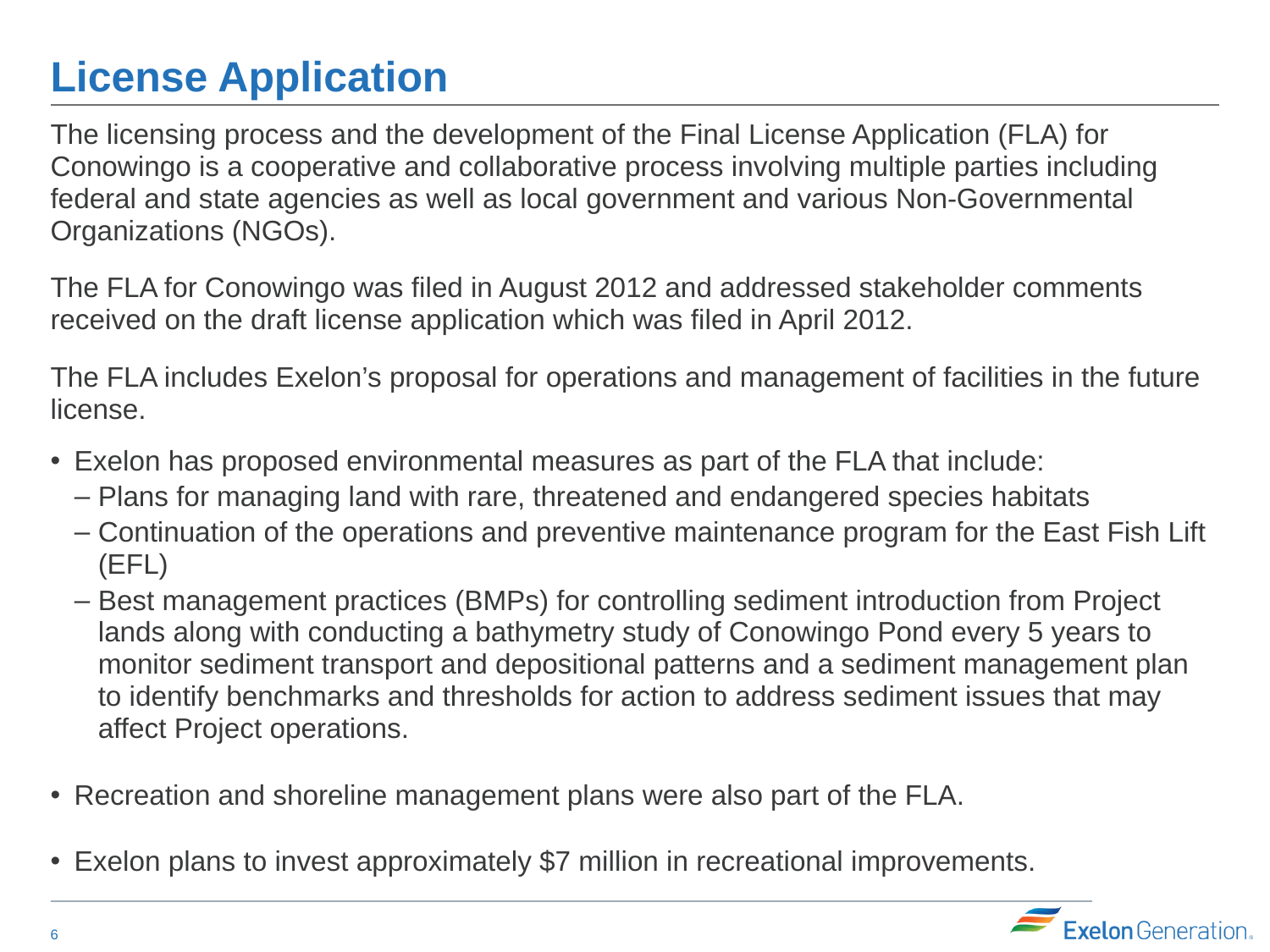

# License Application
The licensing process and the development of the Final License Application (FLA) for Conowingo is a cooperative and collaborative process involving multiple parties including federal and state agencies as well as local government and various Non-Governmental Organizations (NGOs).

The FLA for Conowingo was filed in August 2012 and addressed stakeholder comments received on the draft license application which was filed in April 2012.

The FLA includes Exelon’s proposal for operations and management of facilities in the future license.

Exelon has proposed environmental measures as part of the FLA that include:
Plans for managing land with rare, threatened and endangered species habitats
Continuation of the operations and preventive maintenance program for the East Fish Lift (EFL)
Best management practices (BMPs) for controlling sediment introduction from Project lands along with conducting a bathymetry study of Conowingo Pond every 5 years to monitor sediment transport and depositional patterns and a sediment management plan to identify benchmarks and thresholds for action to address sediment issues that may affect Project operations.

Recreation and shoreline management plans were also part of the FLA.

Exelon plans to invest approximately $7 million in recreational improvements.

6